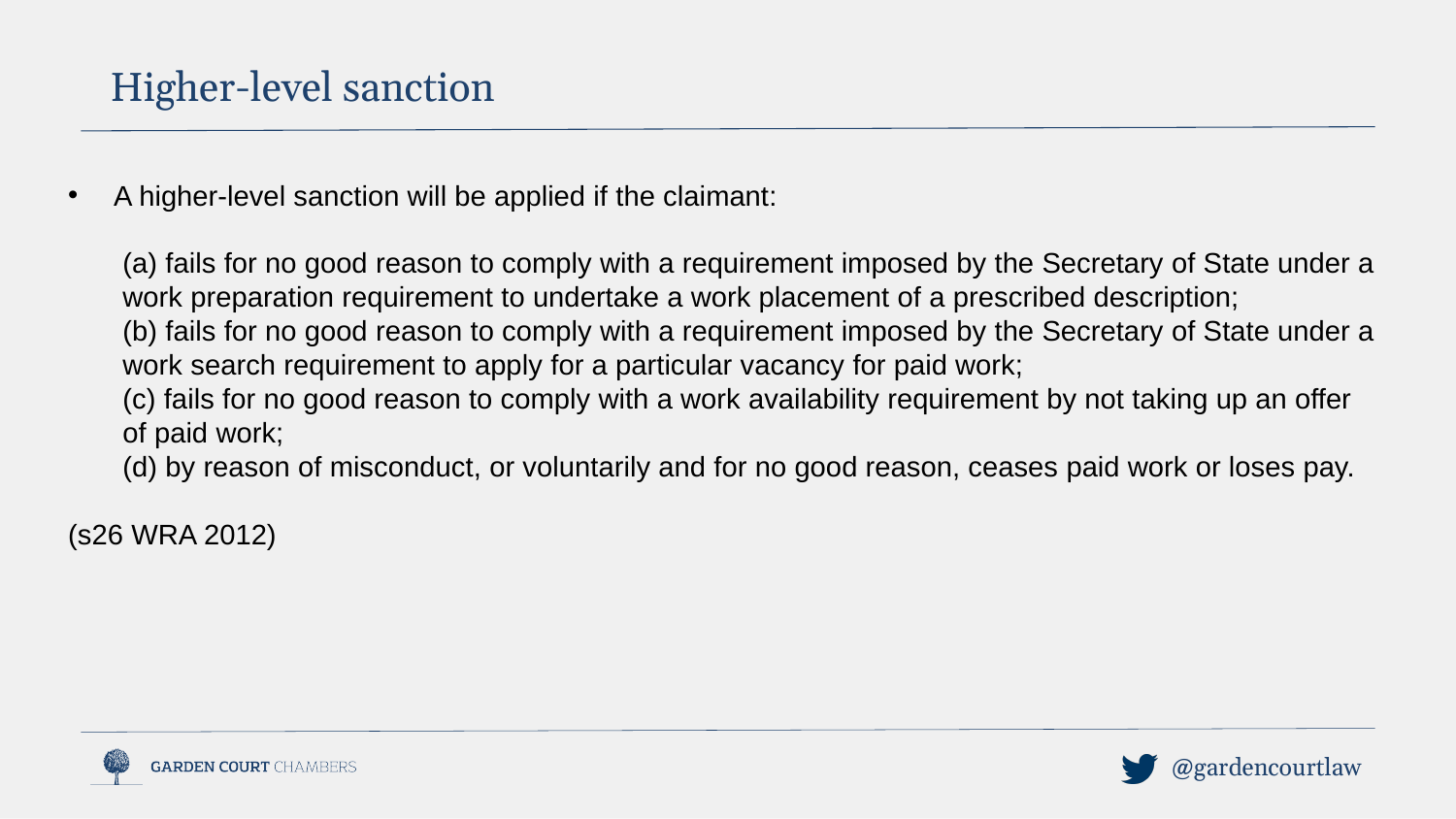

Higher-level sanction
A higher-level sanction will be applied if the claimant:

(a) fails for no good reason to comply with a requirement imposed by the Secretary of State under a work preparation requirement to undertake a work placement of a prescribed description;
(b) fails for no good reason to comply with a requirement imposed by the Secretary of State under a work search requirement to apply for a particular vacancy for paid work;
(c) fails for no good reason to comply with a work availability requirement by not taking up an offer of paid work;
(d) by reason of misconduct, or voluntarily and for no good reason, ceases paid work or loses pay.

(s26 WRA 2012)